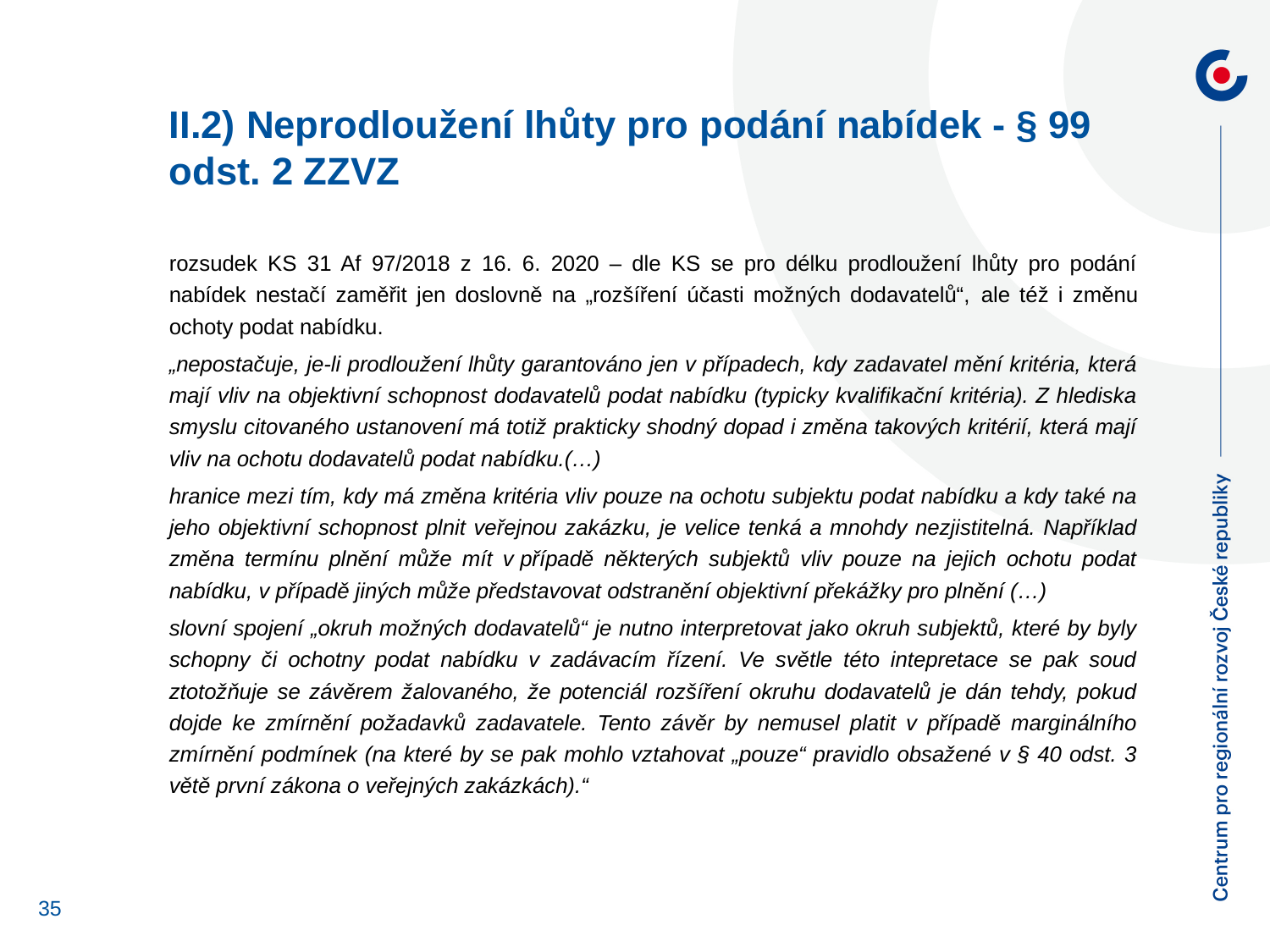

II.2) Neprodloužení lhůty pro podání nabídek - § 99 odst. 2 ZZVZ
rozsudek KS 31 Af 97/2018 z 16. 6. 2020 – dle KS se pro délku prodloužení lhůty pro podání nabídek nestačí zaměřit jen doslovně na „rozšíření účasti možných dodavatelů“, ale též i změnu ochoty podat nabídku.
„nepostačuje, je-li prodloužení lhůty garantováno jen v případech, kdy zadavatel mění kritéria, která mají vliv na objektivní schopnost dodavatelů podat nabídku (typicky kvalifikační kritéria). Z hlediska smyslu citovaného ustanovení má totiž prakticky shodný dopad i změna takových kritérií, která mají vliv na ochotu dodavatelů podat nabídku.(…)
hranice mezi tím, kdy má změna kritéria vliv pouze na ochotu subjektu podat nabídku a kdy také na jeho objektivní schopnost plnit veřejnou zakázku, je velice tenká a mnohdy nezjistitelná. Například změna termínu plnění může mít v případě některých subjektů vliv pouze na jejich ochotu podat nabídku, v případě jiných může představovat odstranění objektivní překážky pro plnění (…)
slovní spojení „okruh možných dodavatelů“ je nutno interpretovat jako okruh subjektů, které by byly schopny či ochotny podat nabídku v zadávacím řízení. Ve světle této intepretace se pak soud ztotožňuje se závěrem žalovaného, že potenciál rozšíření okruhu dodavatelů je dán tehdy, pokud dojde ke zmírnění požadavků zadavatele. Tento závěr by nemusel platit v případě marginálního zmírnění podmínek (na které by se pak mohlo vztahovat „pouze“ pravidlo obsažené v § 40 odst. 3 větě první zákona o veřejných zakázkách).“
35